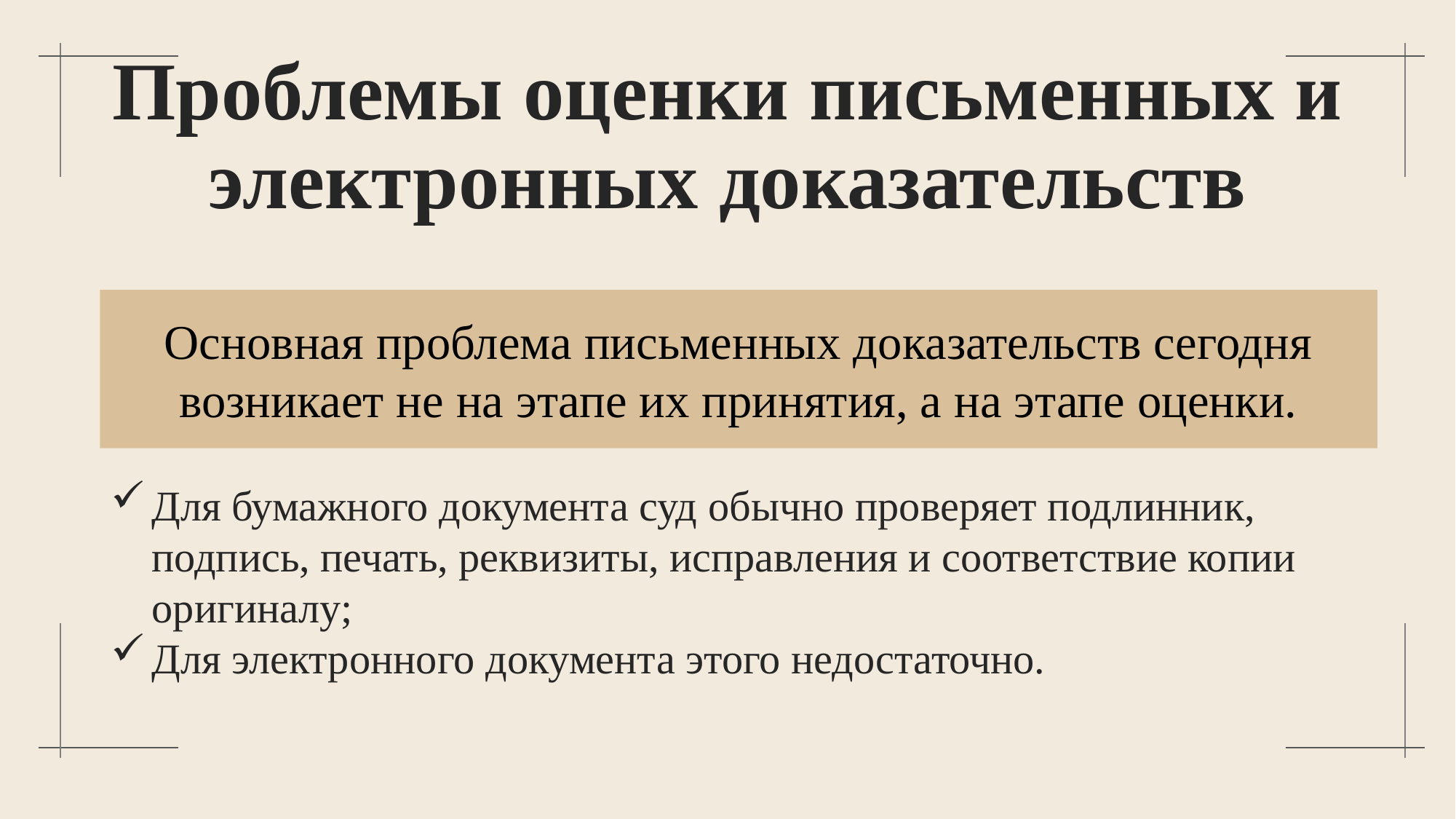

# Проблемы оценки письменных и электронных доказательств
Основная проблема письменных доказательств сегодня возникает не на этапе их принятия, а на этапе оценки.
Для бумажного документа суд обычно проверяет подлинник, подпись, печать, реквизиты, исправления и соответствие копии оригиналу;
Для электронного документа этого недостаточно.